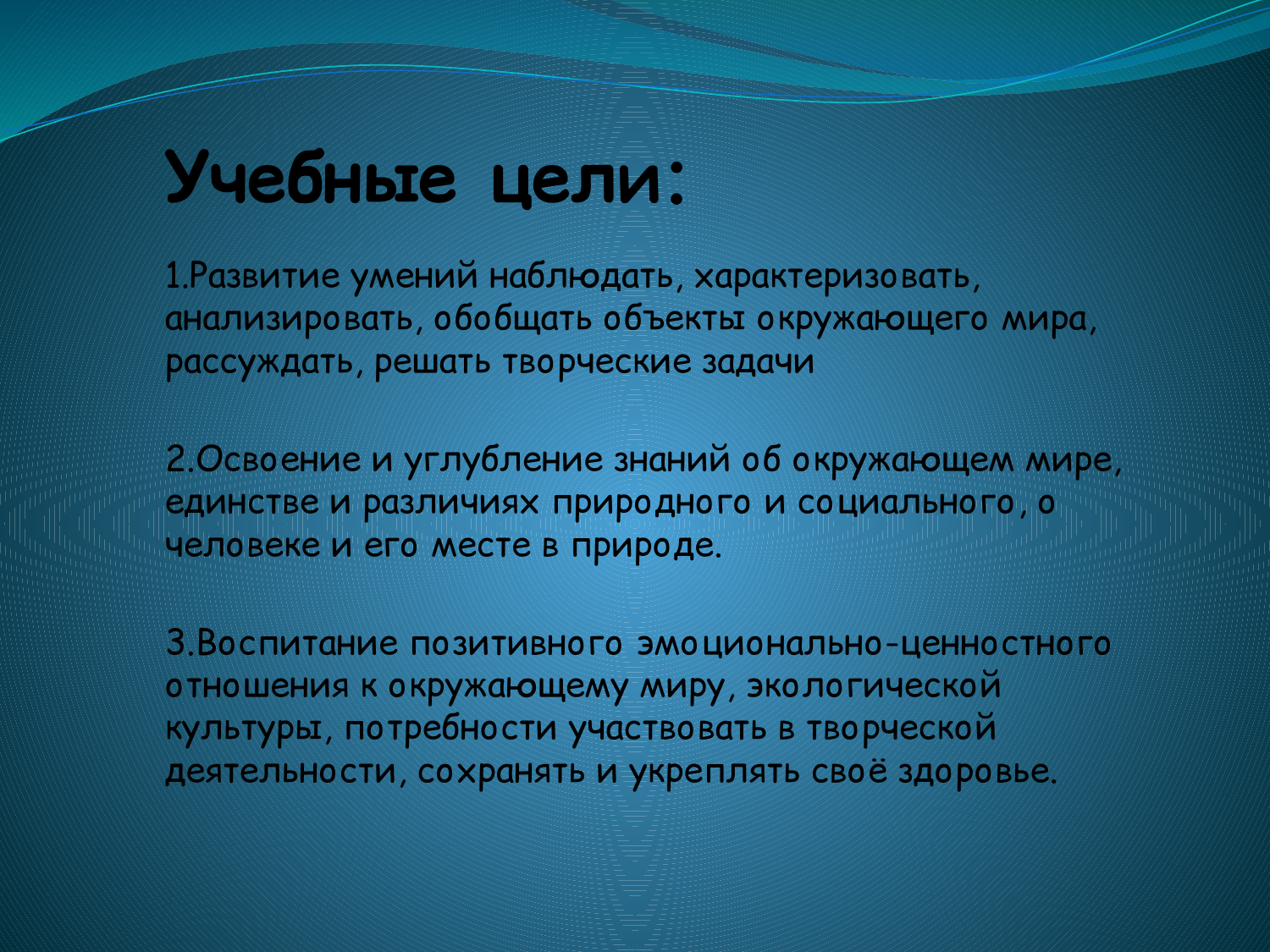

# Учебные цели:
1.Развитие умений наблюдать, характеризовать, анализировать, обобщать объекты окружающего мира, рассуждать, решать творческие задачи

2.Освоение и углубление знаний об окружающем мире, единстве и различиях природного и социального, о человеке и его месте в природе.

3.Воспитание позитивного эмоционально-ценностного отношения к окружающему миру, экологической культуры, потребности участвовать в творческой деятельности, сохранять и укреплять своё здоровье.